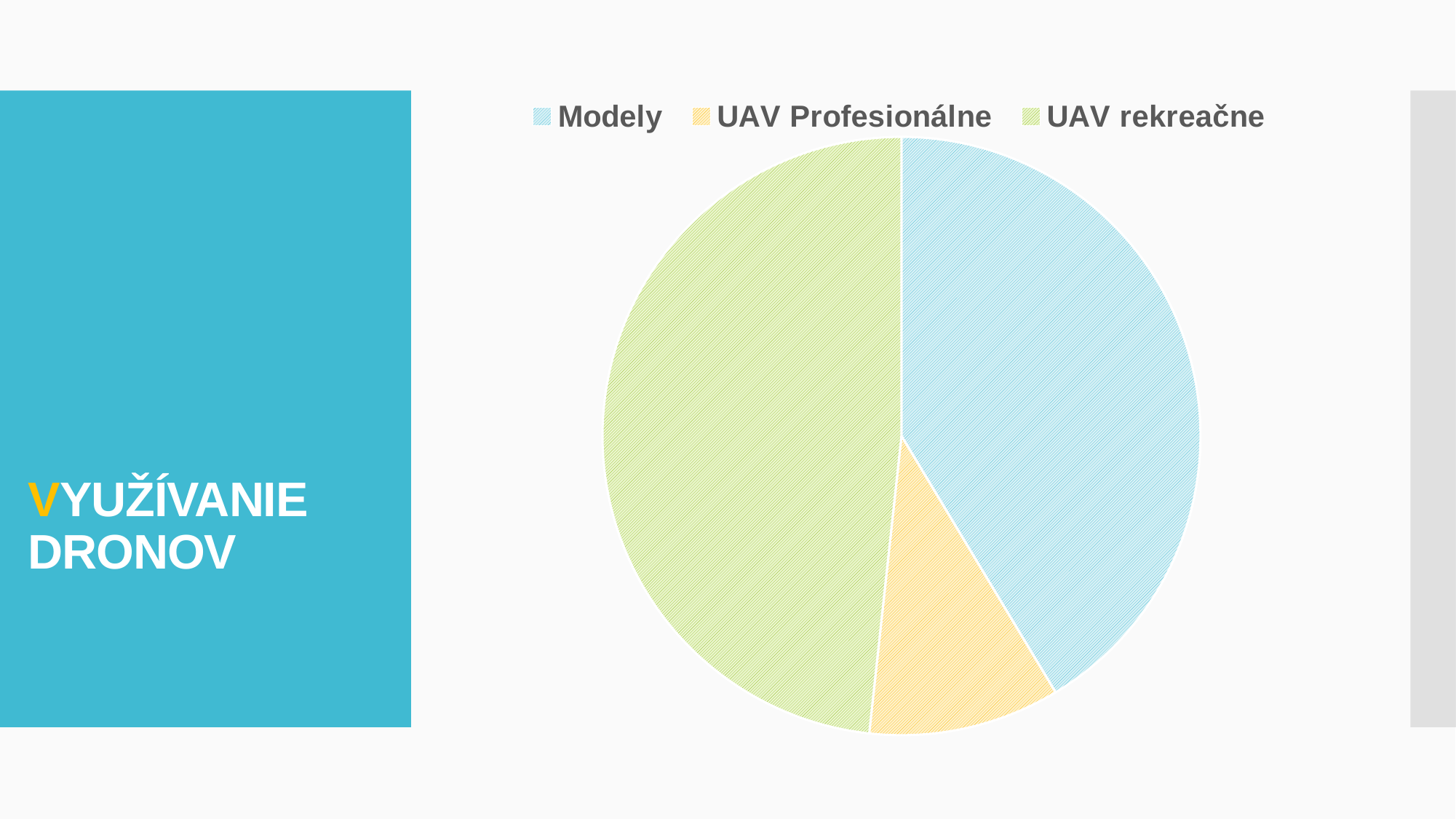

### Chart

| Category | Predaj |
|---|---|
| Modely | 6.0 |
| UAV Profesionálne | 1.5 |
| UAV rekreačne | 7.0 |
# VYUŽÍVANIE DRONOV